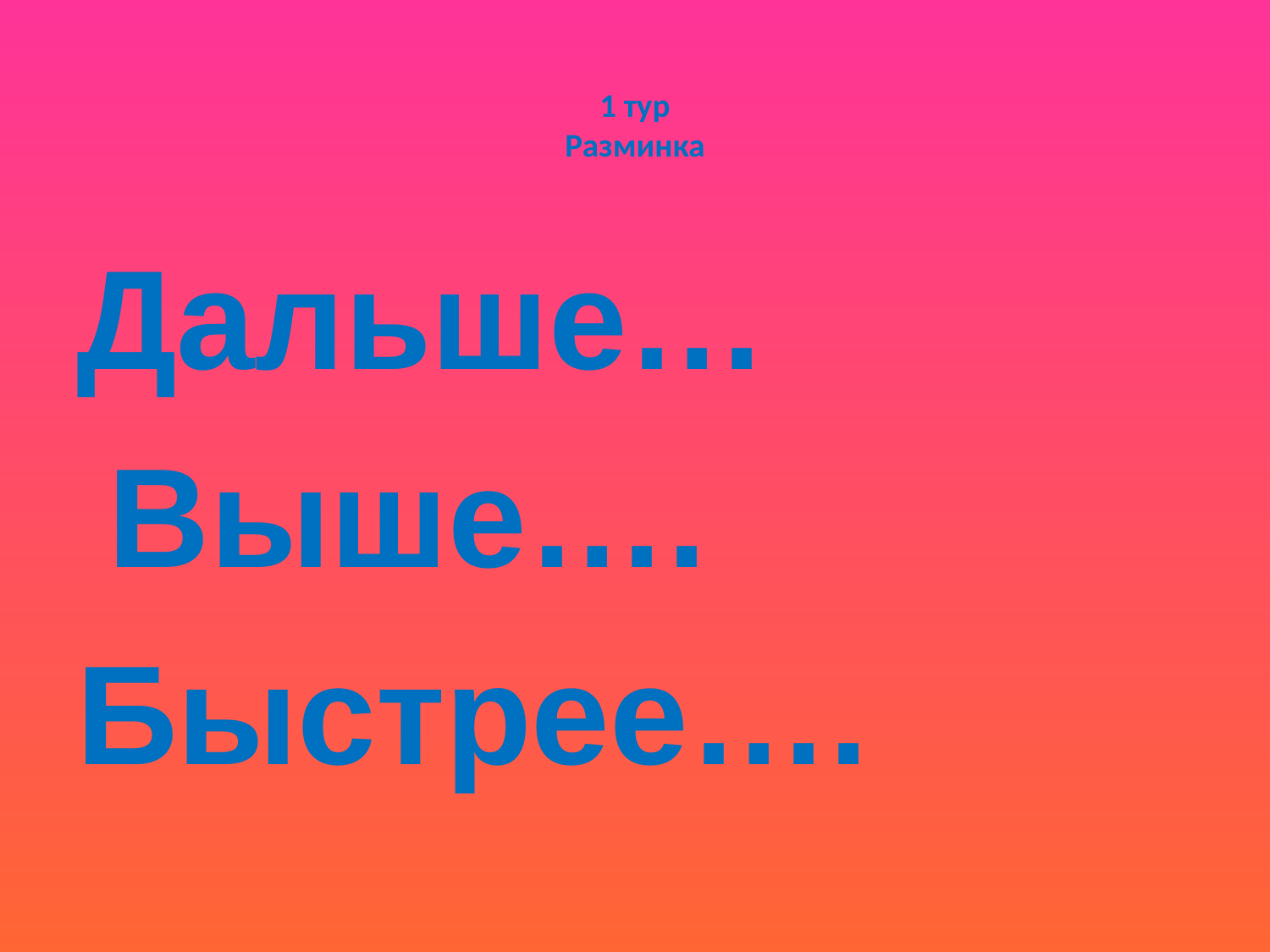

# 1 тур Разминка
Дальше…
 Выше….
Быстрее….